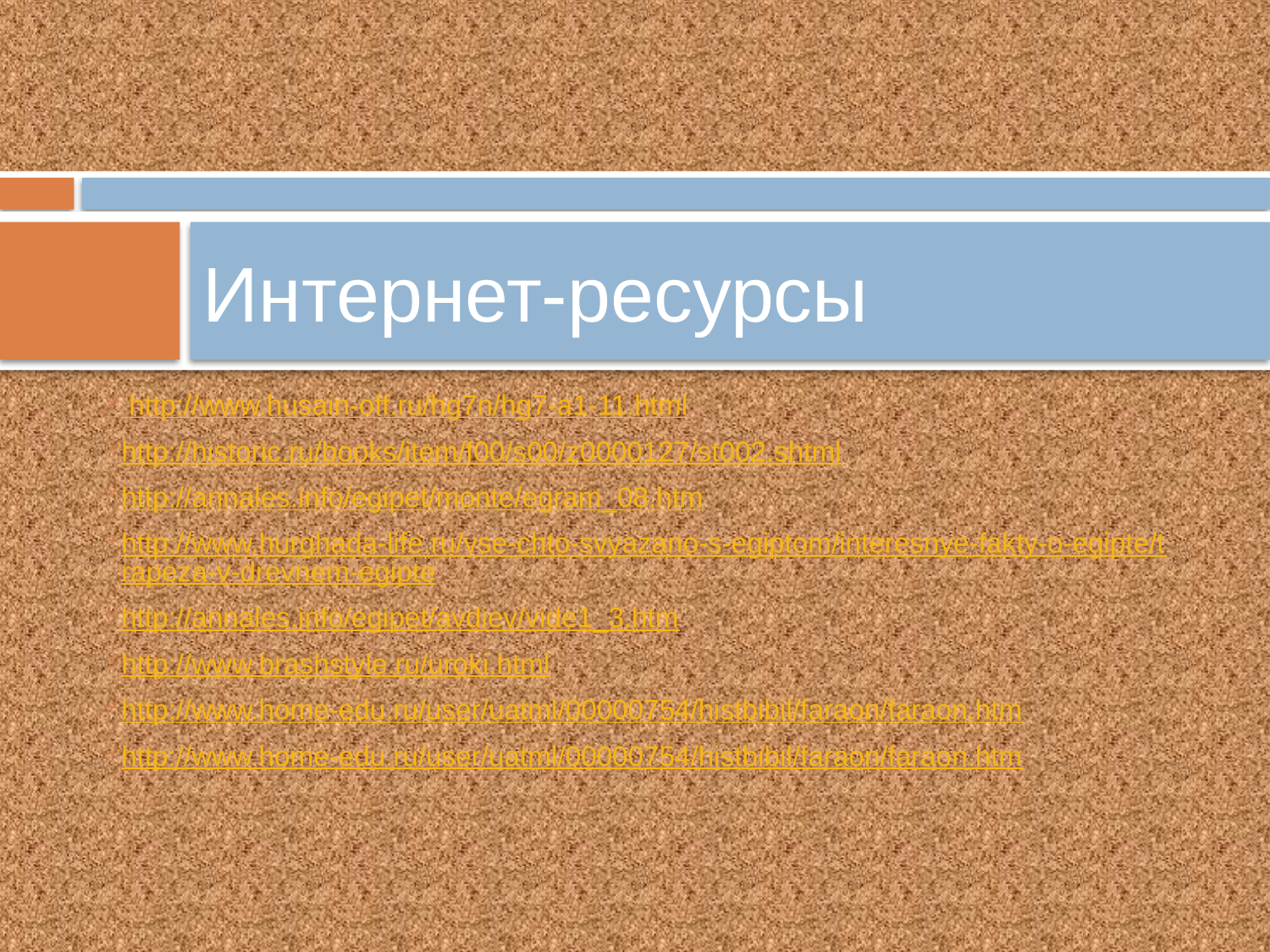

# Интернет-ресурсы
 http://www.husain-off.ru/hg7n/hg7-a1-11.html
http://historic.ru/books/item/f00/s00/z0000127/st002.shtml
http://annales.info/egipet/monte/egram_08.htm
http://www.hurghada-life.ru/vse-chto-svyazano-s-egiptom/interesnye-fakty-o-egipte/trapeza-v-drevnem-egipte
http://annales.info/egipet/avdiev/vide1_3.htm
http://www.brashstyle.ru/uroki.html
http://www.home-edu.ru/user/uatml/00000754/histbibil/faraon/faraon.htm
http://www.home-edu.ru/user/uatml/00000754/histbibil/faraon/faraon.htm